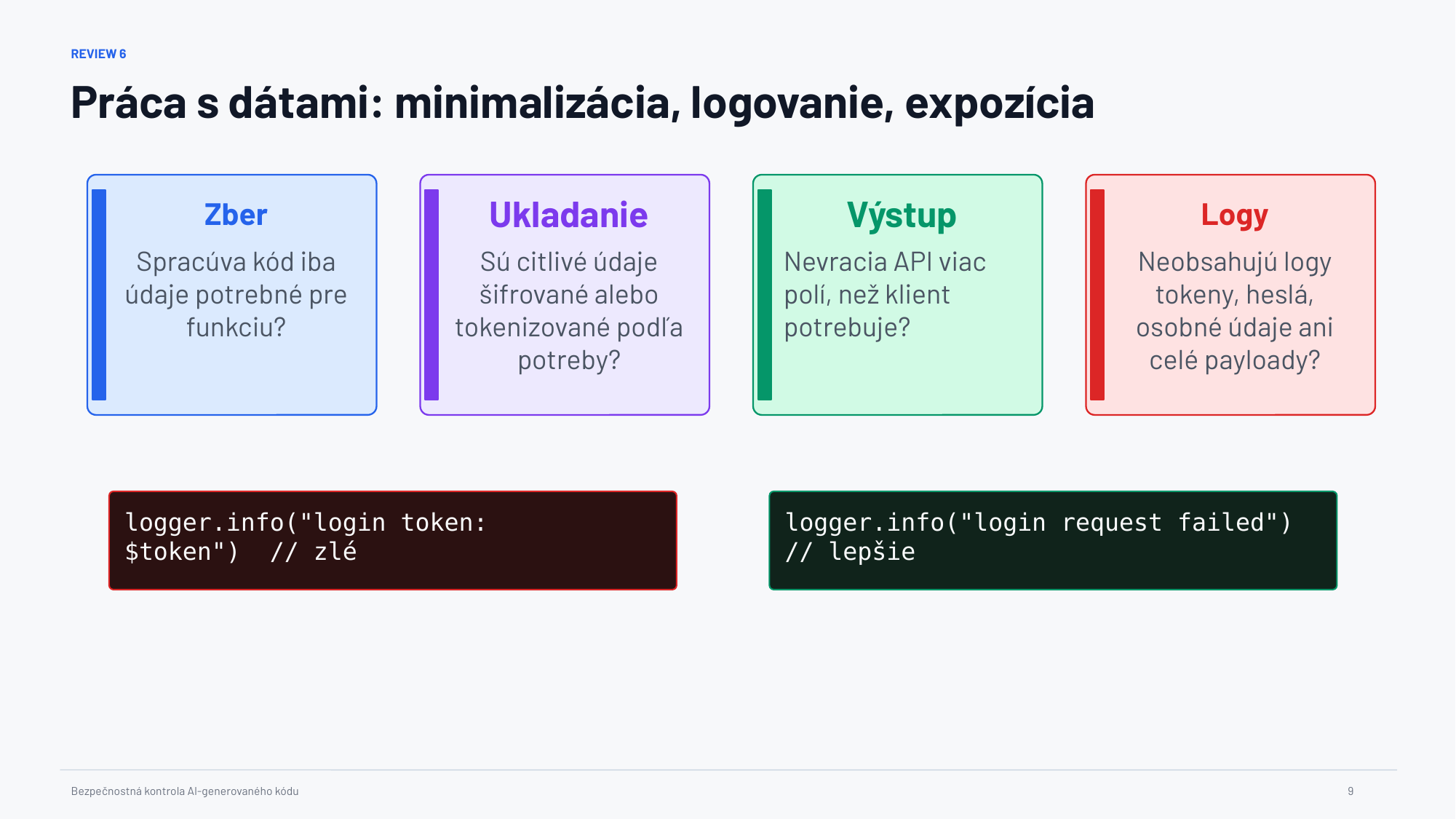

REVIEW 6
Práca s dátami: minimalizácia, logovanie, expozícia

Zber
Ukladanie
Výstup
Logy
Spracúva kód iba údaje potrebné pre funkciu?
Sú citlivé údaje šifrované alebo tokenizované podľa potreby?
Nevracia API viac polí, než klient potrebuje?
Neobsahujú logy tokeny, heslá, osobné údaje ani celé payloady?

logger.info("login token: $token")  // zlé
logger.info("login request failed")  // lepšie
9